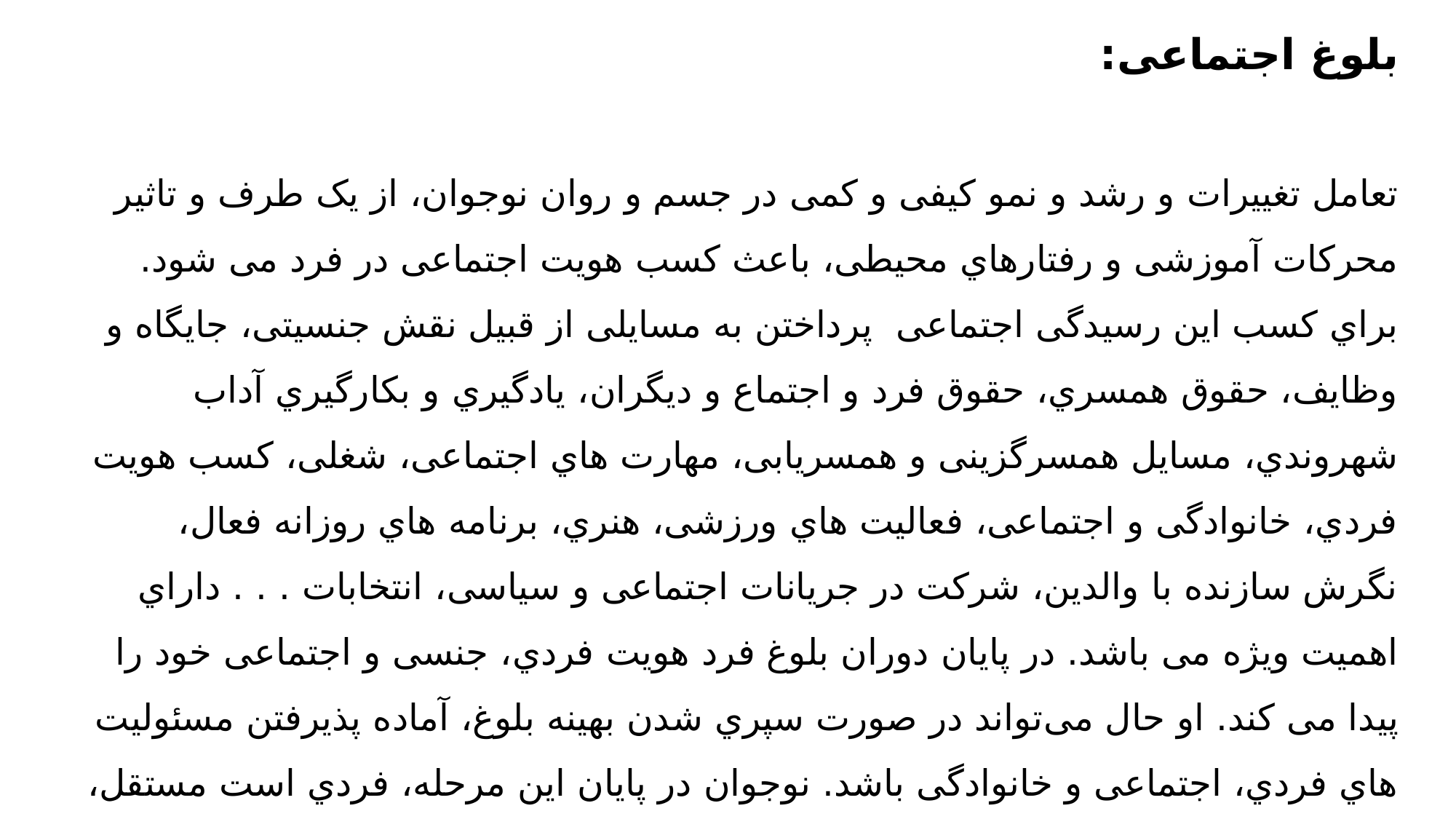

بلوغ اجتماعی:
تعامل تغییرات و رشد و نمو کیفی و کمی در جسم و روان نوجوان، از یک طرف و تاثیر محرکات آموزشی و رفتارهاي محیطی، باعث کسب هویت اجتماعی در فرد می شود. براي کسب این رسیدگی اجتماعی  پرداختن به مسایلی از قبیل نقش جنسیتی، جایگاه و وظایف، حقوق همسري، حقوق فرد و اجتماع و دیگران، یادگیري و بکارگیري آداب شهروندي، مسایل همسرگزینی و همسریابی، مهارت هاي اجتماعی، شغلی، کسب هویت فردي، خانوادگی و اجتماعی، فعالیت هاي ورزشی، هنري، برنامه هاي روزانه فعال، نگرش سازنده با والدین، شرکت در جریانات اجتماعی و سیاسی، انتخابات . . . داراي اهمیت ویژه می باشد. در پایان دوران بلوغ فرد هویت فردي، جنسی و اجتماعی خود را پیدا می کند. او حال می‌تواند در صورت سپري شدن بهینه بلوغ، آماده پذیرفتن مسئولیت هاي فردي، اجتماعی و خانوادگی باشد. نوجوان در پایان این مرحله، فردي است مستقل، داراي استقلال راي، متکی به خود، داراي قدرت تفکر انتزاعی، تفکر منطقی، تصور از خویشتن خوب، مسئولیت پذیر و داراي اعتماد به نفس.